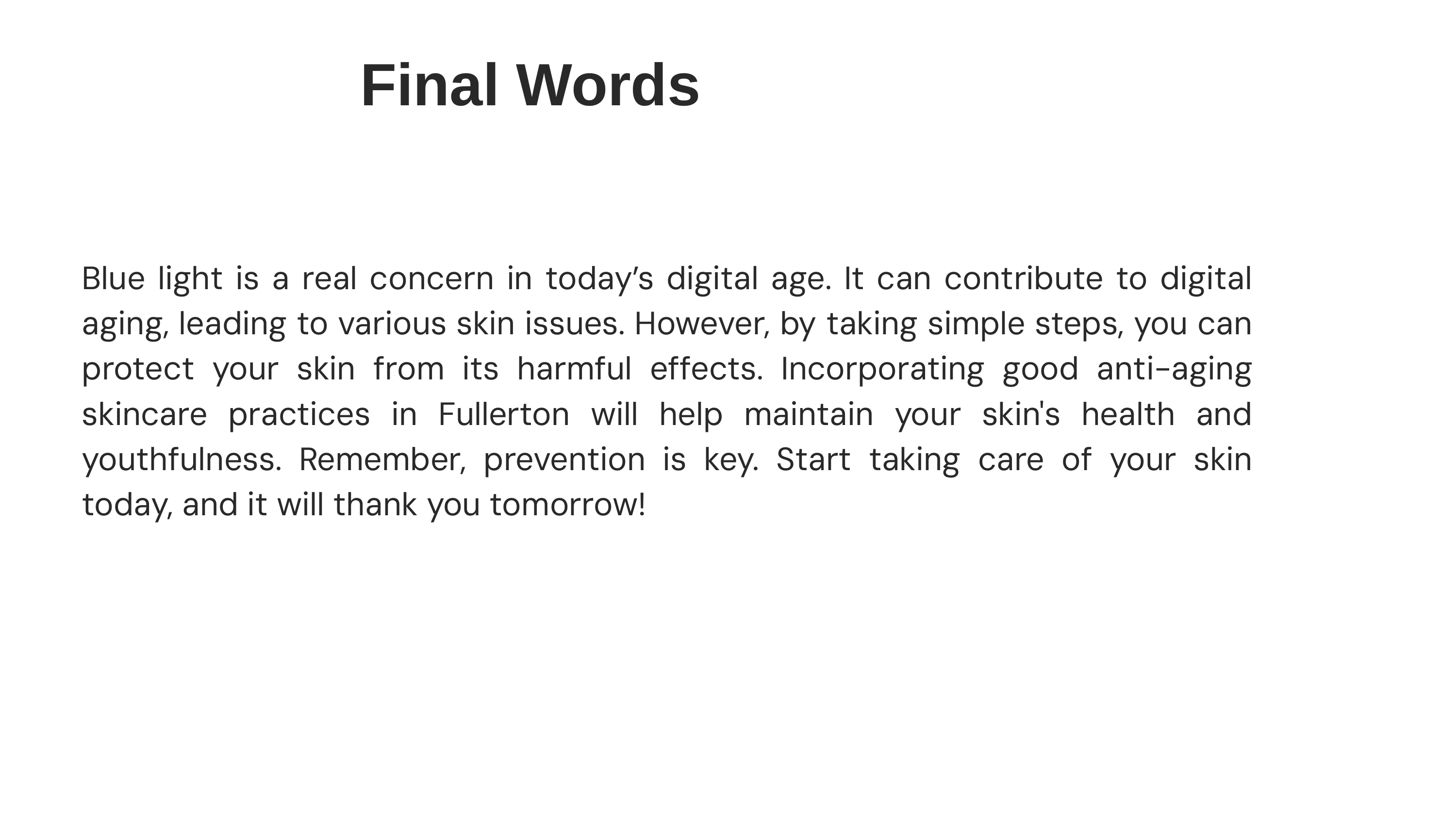

Final Words

Blue light is a real concern in today’s digital age. It can contribute to digital aging, leading to various skin issues. However, by taking simple steps, you can protect your skin from its harmful effects. Incorporating good anti-aging skincare practices in Fullerton will help maintain your skin's health and youthfulness. Remember, prevention is key. Start taking care of your skin today, and it will thank you tomorrow!